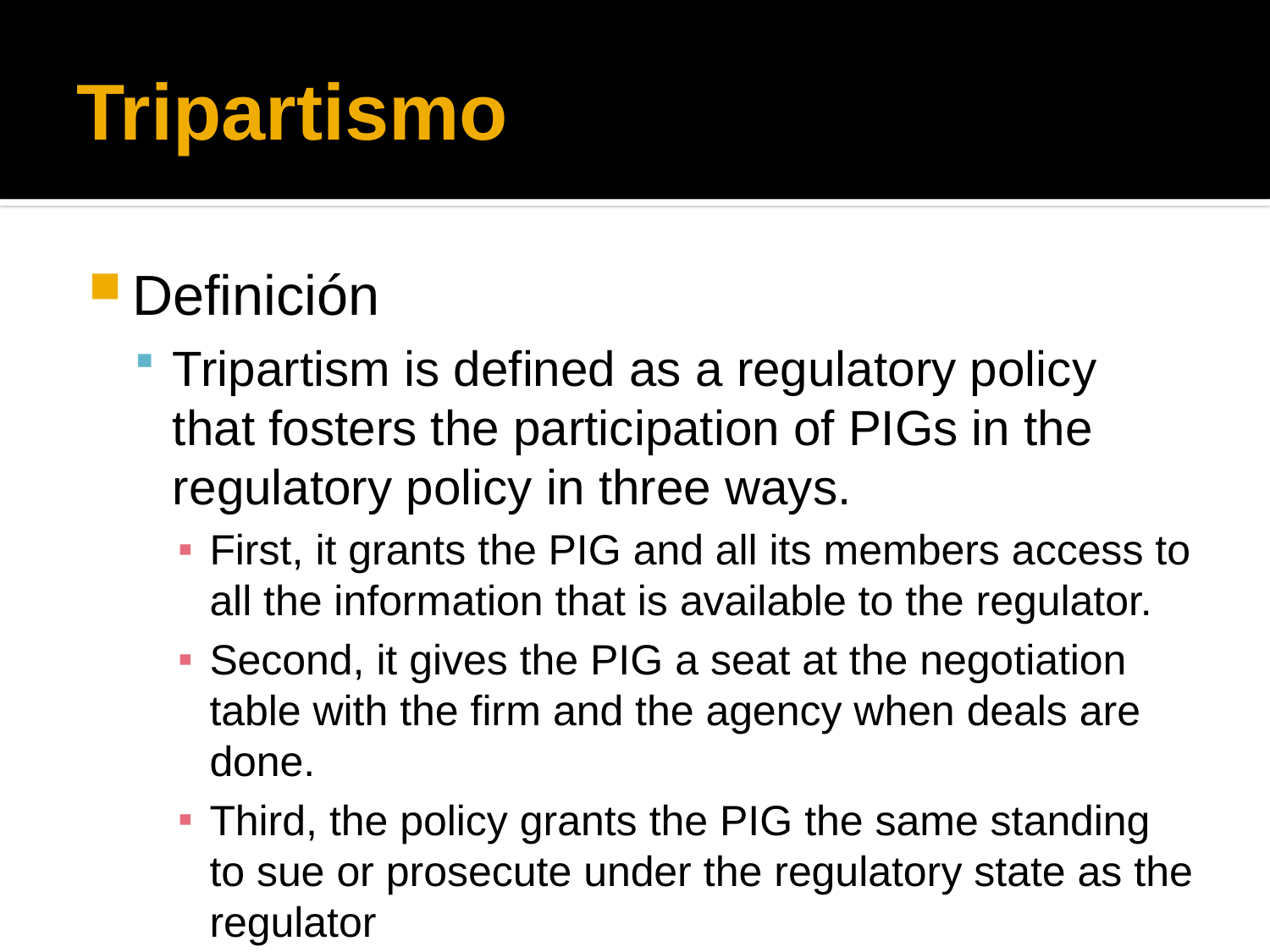

# Tripartismo
Definición
Tripartism is defined as a regulatory policy that fosters the participation of PIGs in the regulatory policy in three ways.
First, it grants the PIG and all its members access to all the information that is available to the regulator.
Second, it gives the PIG a seat at the negotiation table with the firm and the agency when deals are done.
Third, the policy grants the PIG the same standing to sue or prosecute under the regulatory state as the regulator